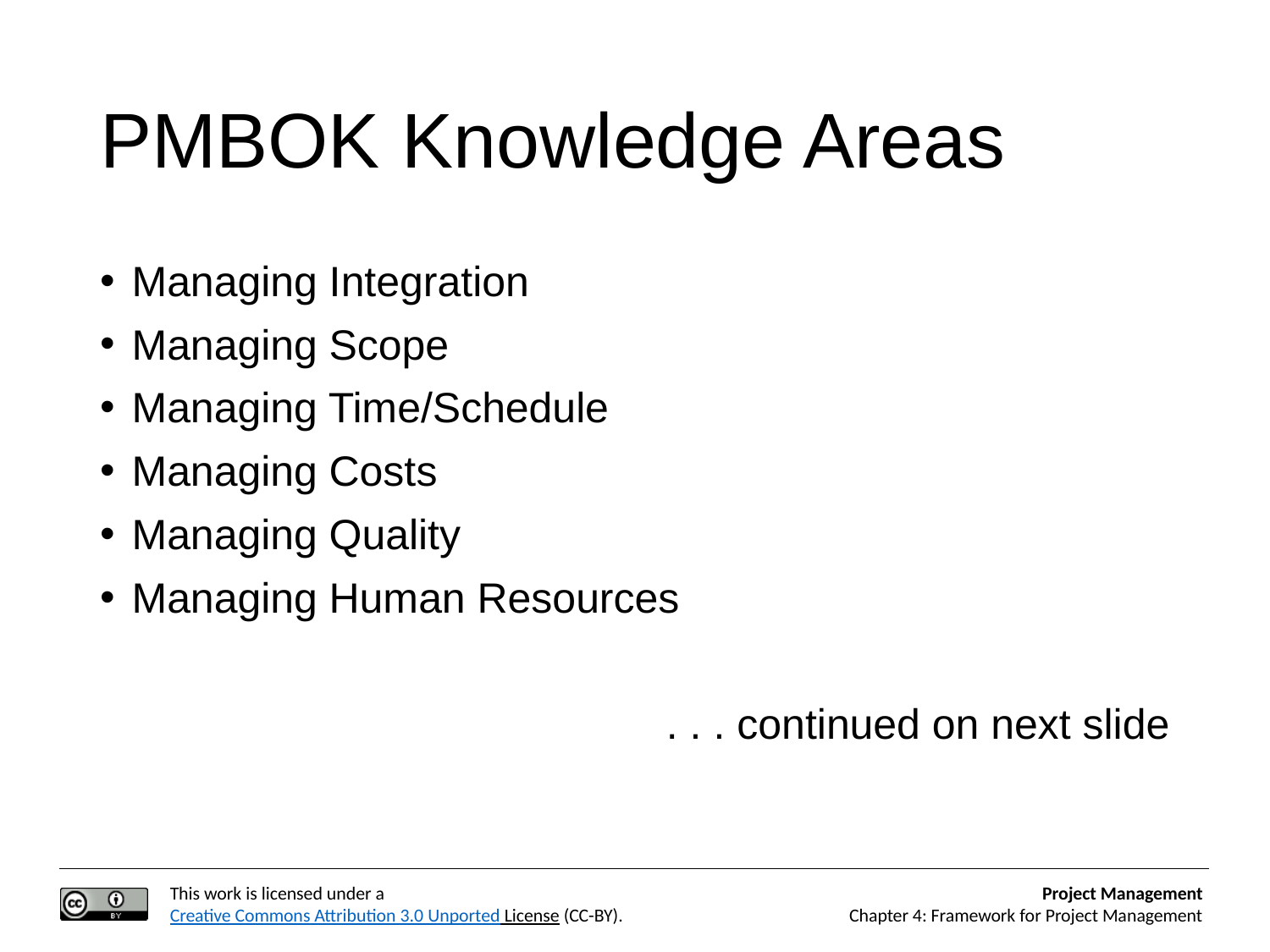

# PMBOK Knowledge Areas
Managing Integration
Managing Scope
Managing Time/Schedule
Managing Costs
Managing Quality
Managing Human Resources

. . . continued on next slide